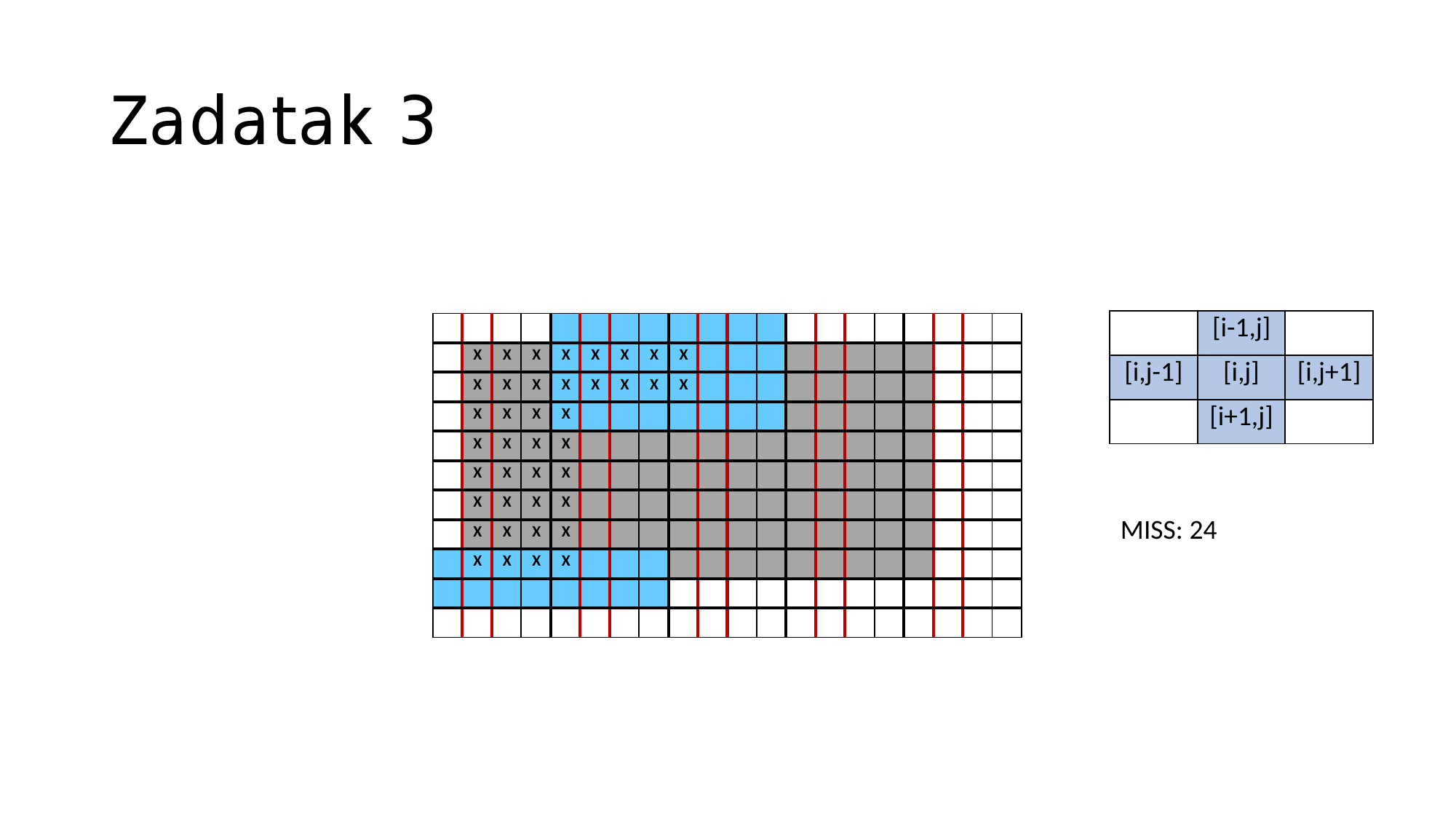

# Zadatak 3
|  | [i-1,j] |  |
| --- | --- | --- |
| [i,j-1] | [i,j] | [i,j+1] |
|  | [i+1,j] |  |
|  |  |  |  |  |  |  |  |  |  |  |  |  |  |  |  |  |  |  |  |
| --- | --- | --- | --- | --- | --- | --- | --- | --- | --- | --- | --- | --- | --- | --- | --- | --- | --- | --- | --- |
|  | X | X | X | X | X | X | X | X |  |  |  |  |  |  |  |  |  |  |  |
|  | X | X | X | X | X | X | X | X |  |  |  |  |  |  |  |  |  |  |  |
|  | X | X | X | X |  |  |  |  |  |  |  |  |  |  |  |  |  |  |  |
|  | X | X | X | X |  |  |  |  |  |  |  |  |  |  |  |  |  |  |  |
|  | X | X | X | X |  |  |  |  |  |  |  |  |  |  |  |  |  |  |  |
|  | X | X | X | X |  |  |  |  |  |  |  |  |  |  |  |  |  |  |  |
|  | X | X | X | X |  |  |  |  |  |  |  |  |  |  |  |  |  |  |  |
|  | X | X | X | X |  |  |  |  |  |  |  |  |  |  |  |  |  |  |  |
|  |  |  |  |  |  |  |  |  |  |  |  |  |  |  |  |  |  |  |  |
|  |  |  |  |  |  |  |  |  |  |  |  |  |  |  |  |  |  |  |  |
MISS: 24